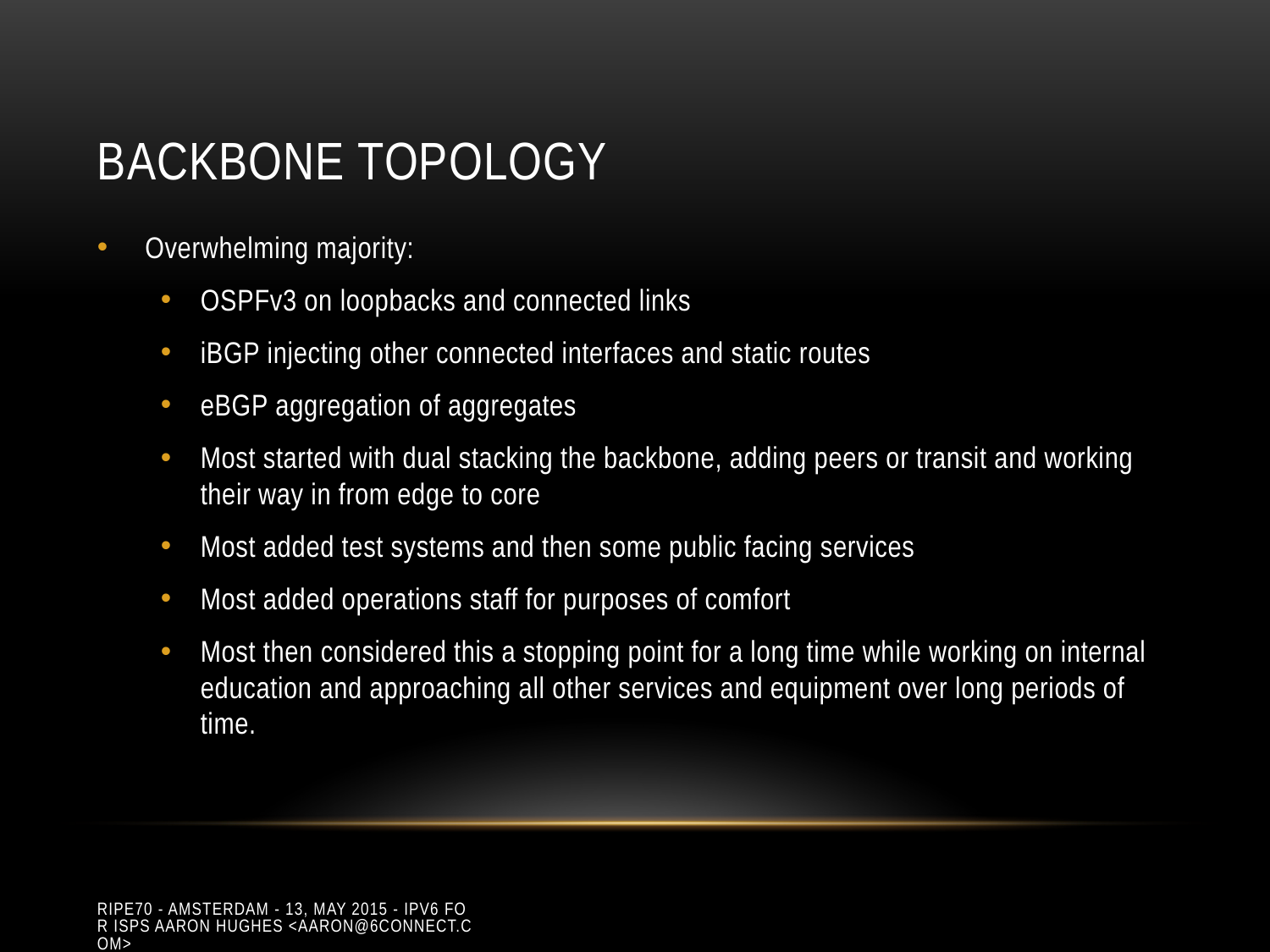

# Backbone topology
Overwhelming majority:
OSPFv3 on loopbacks and connected links
iBGP injecting other connected interfaces and static routes
eBGP aggregation of aggregates
Most started with dual stacking the backbone, adding peers or transit and working their way in from edge to core
Most added test systems and then some public facing services
Most added operations staff for purposes of comfort
Most then considered this a stopping point for a long time while working on internal education and approaching all other services and equipment over long periods of time.
RIPE70 - Amsterdam - 13, May 2015 - IPv6 for ISPs Aaron Hughes <aaron@6connect.com>